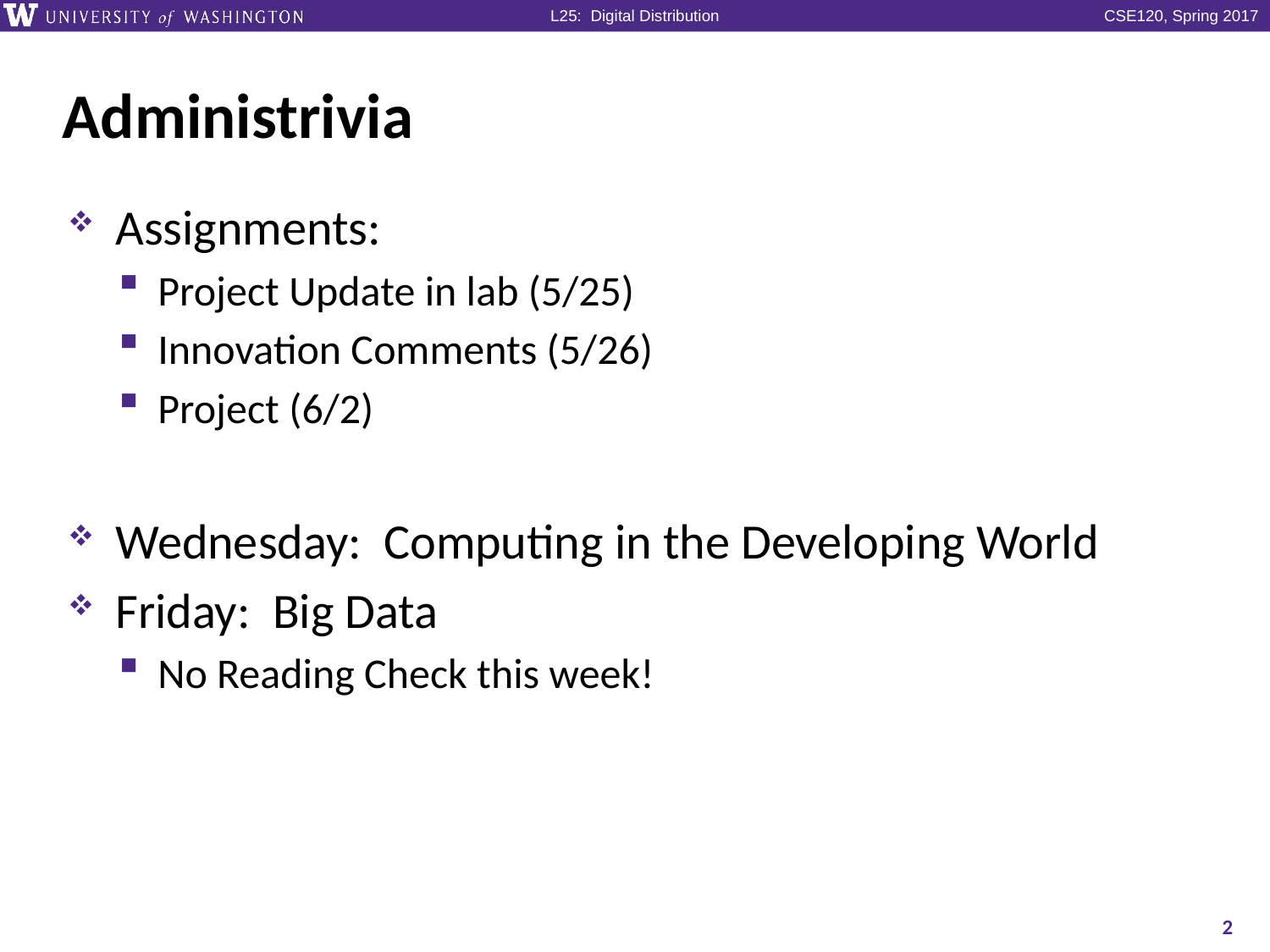

# Administrivia
Assignments:
Project Update in lab (5/25)
Innovation Comments (5/26)
Project (6/2)

Wednesday:  Computing in the Developing World
Friday:  Big Data
No Reading Check this week!
2